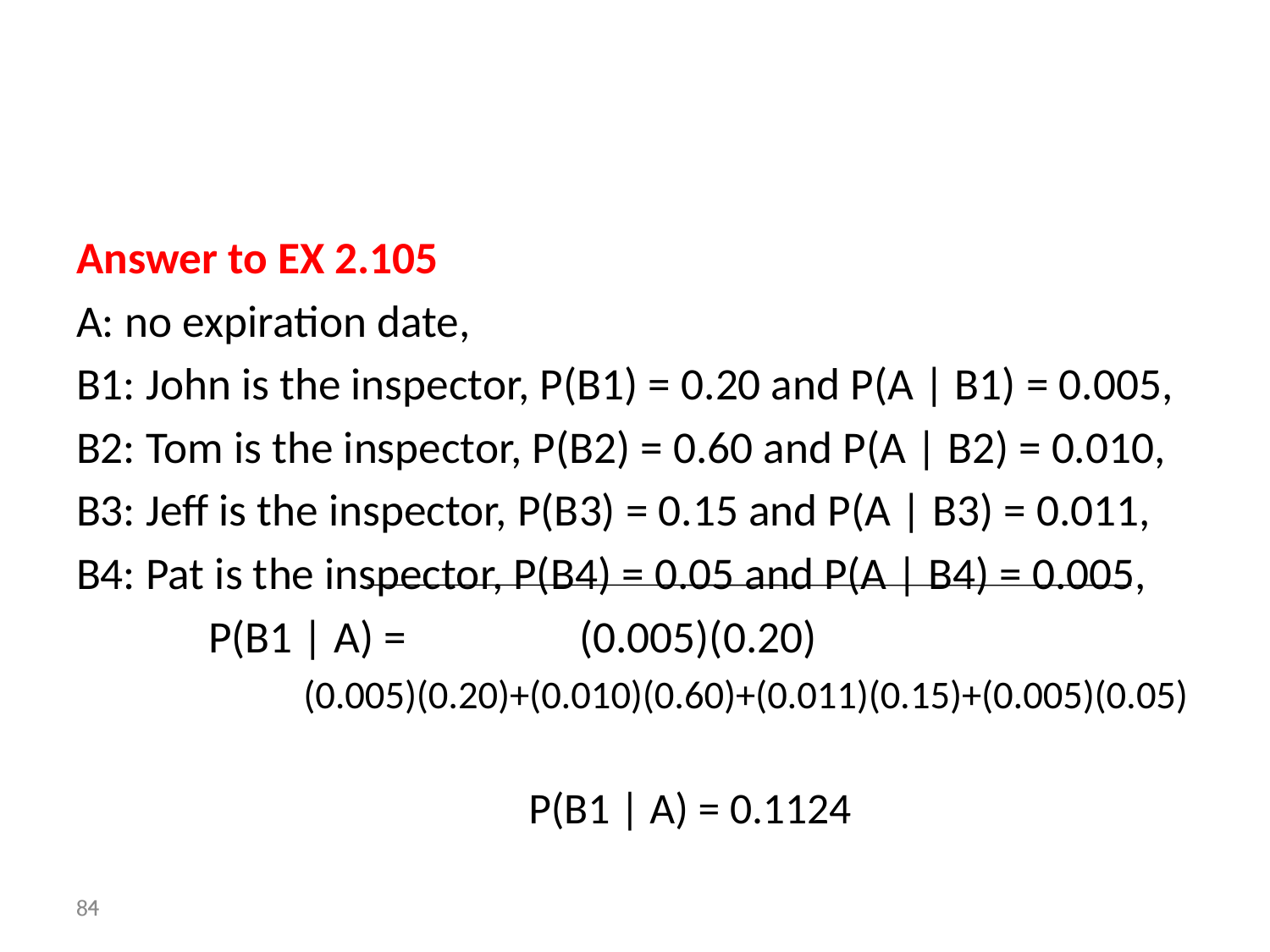

#
Answer to EX 2.105
A: no expiration date,
B1: John is the inspector, P(B1) = 0.20 and P(A | B1) = 0.005,
B2: Tom is the inspector, P(B2) = 0.60 and P(A | B2) = 0.010,
B3: Jeff is the inspector, P(B3) = 0.15 and P(A | B3) = 0.011,
B4: Pat is the inspector, P(B4) = 0.05 and P(A | B4) = 0.005,
             P(B1 | A) =                 (0.005)(0.20)
                         (0.005)(0.20)+(0.010)(0.60)+(0.011)(0.15)+(0.005)(0.05)

           P(B1 | A) = 0.1124
84